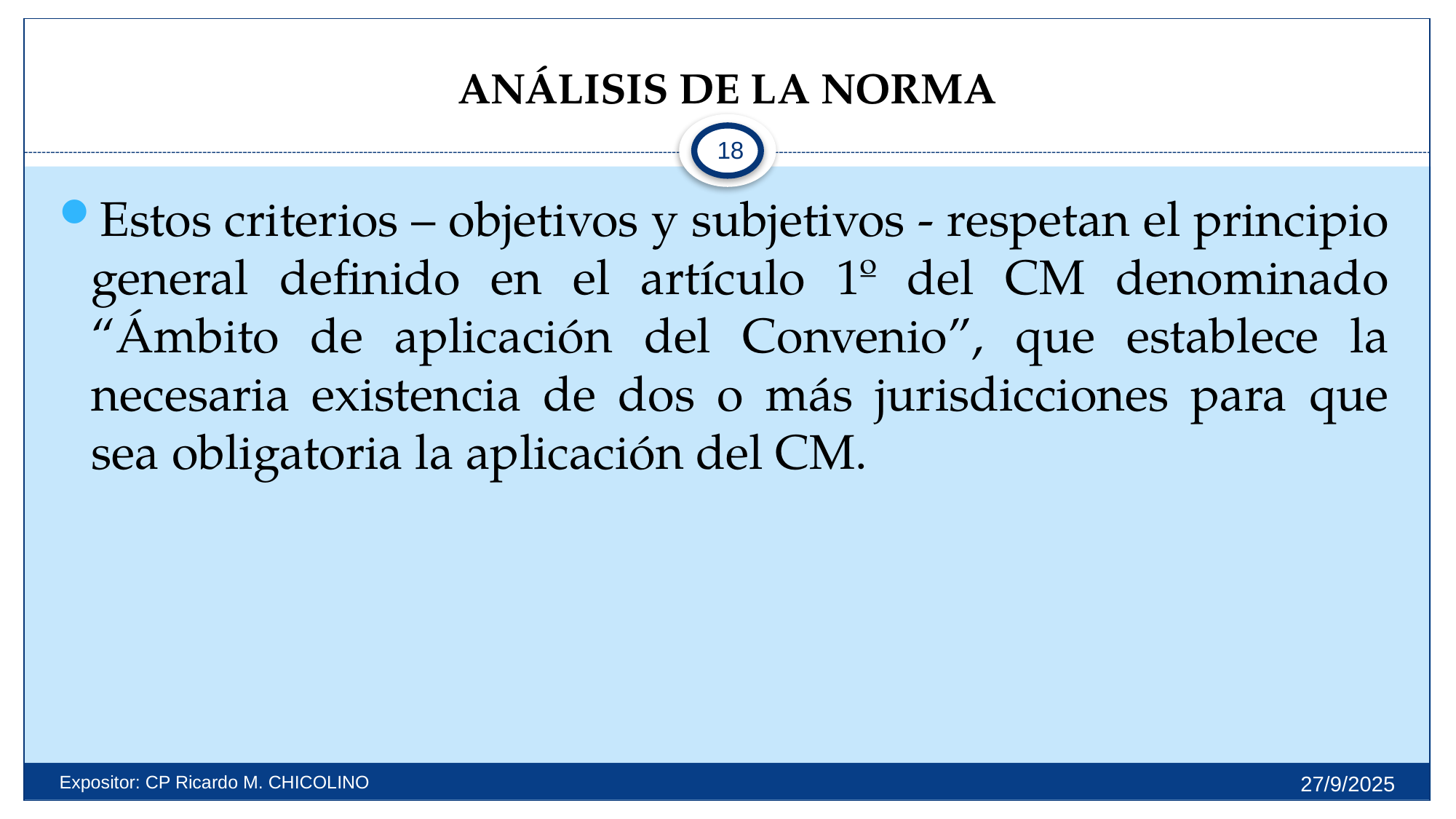

# ANÁLISIS DE LA NORMA
18
Estos criterios – objetivos y subjetivos - respetan el principio general definido en el artículo 1º del CM denominado “Ámbito de aplicación del Convenio”, que establece la necesaria existencia de dos o más jurisdicciones para que sea obligatoria la aplicación del CM.

27/9/2025
Expositor: CP Ricardo M. CHICOLINO